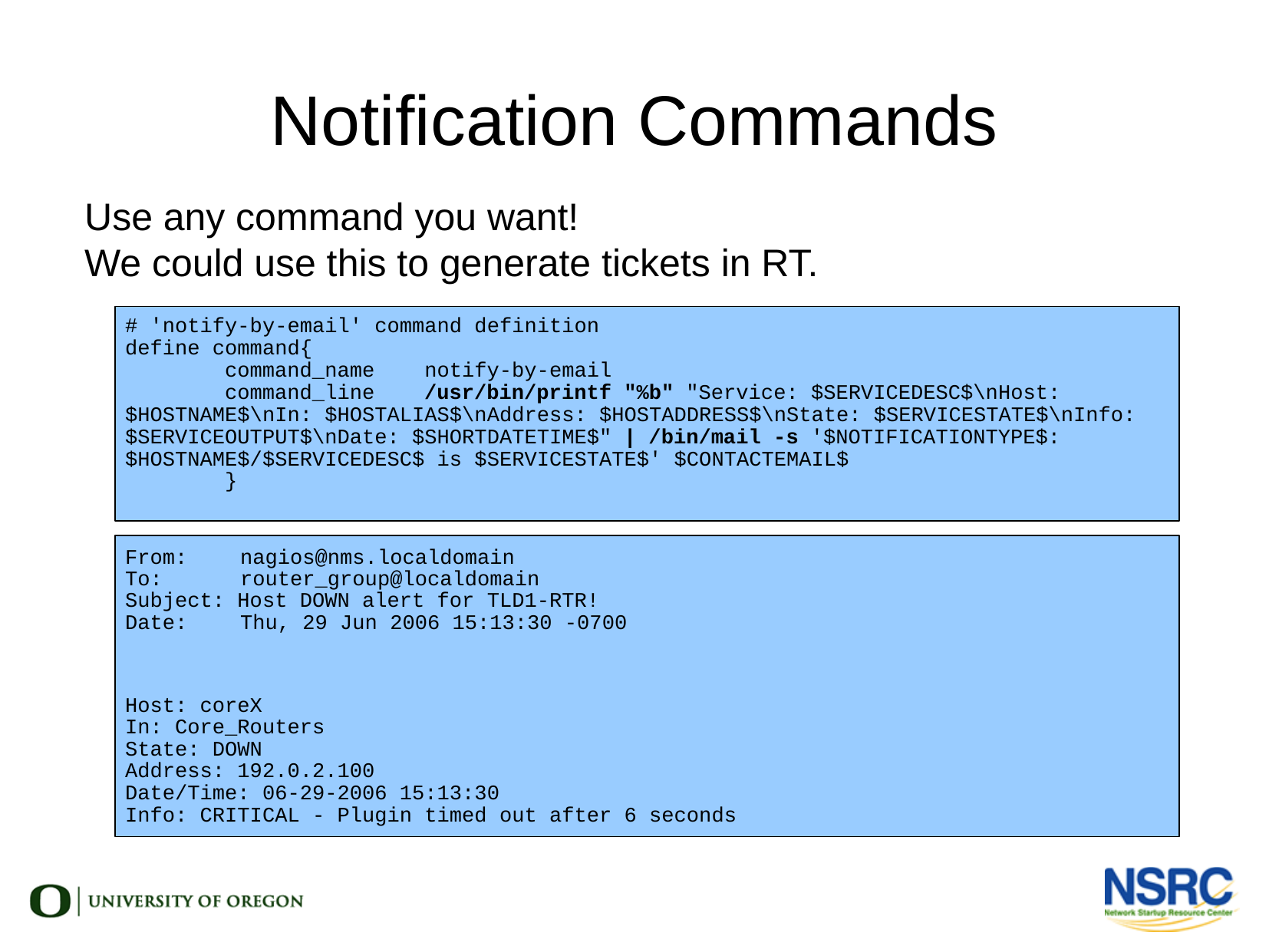

Notification Commands
Use any command you want!
We could use this to generate tickets in RT.
# 'notify-by-email' command definition
define command{
        command_name    notify-by-email
        command_line    /usr/bin/printf "%b" "Service: $SERVICEDESC$\nHost: $HOSTNAME$\nIn: $HOSTALIAS$\nAddress: $HOSTADDRESS$\nState: $SERVICESTATE$\nInfo: $SERVICEOUTPUT$\nDate: $SHORTDATETIME$" | /bin/mail -s '$NOTIFICATIONTYPE$: $HOSTNAME$/$SERVICEDESC$ is $SERVICESTATE$' $CONTACTEMAIL$
        }

From: 	nagios@nms.localdomain
To: 	router_group@localdomain
Subject: Host DOWN alert for TLD1-RTR!
Date: 	Thu, 29 Jun 2006 15:13:30 -0700

Host: coreX
In: Core_Routers
State: DOWN
Address: 192.0.2.100
Date/Time: 06-29-2006 15:13:30
Info: CRITICAL - Plugin timed out after 6 seconds